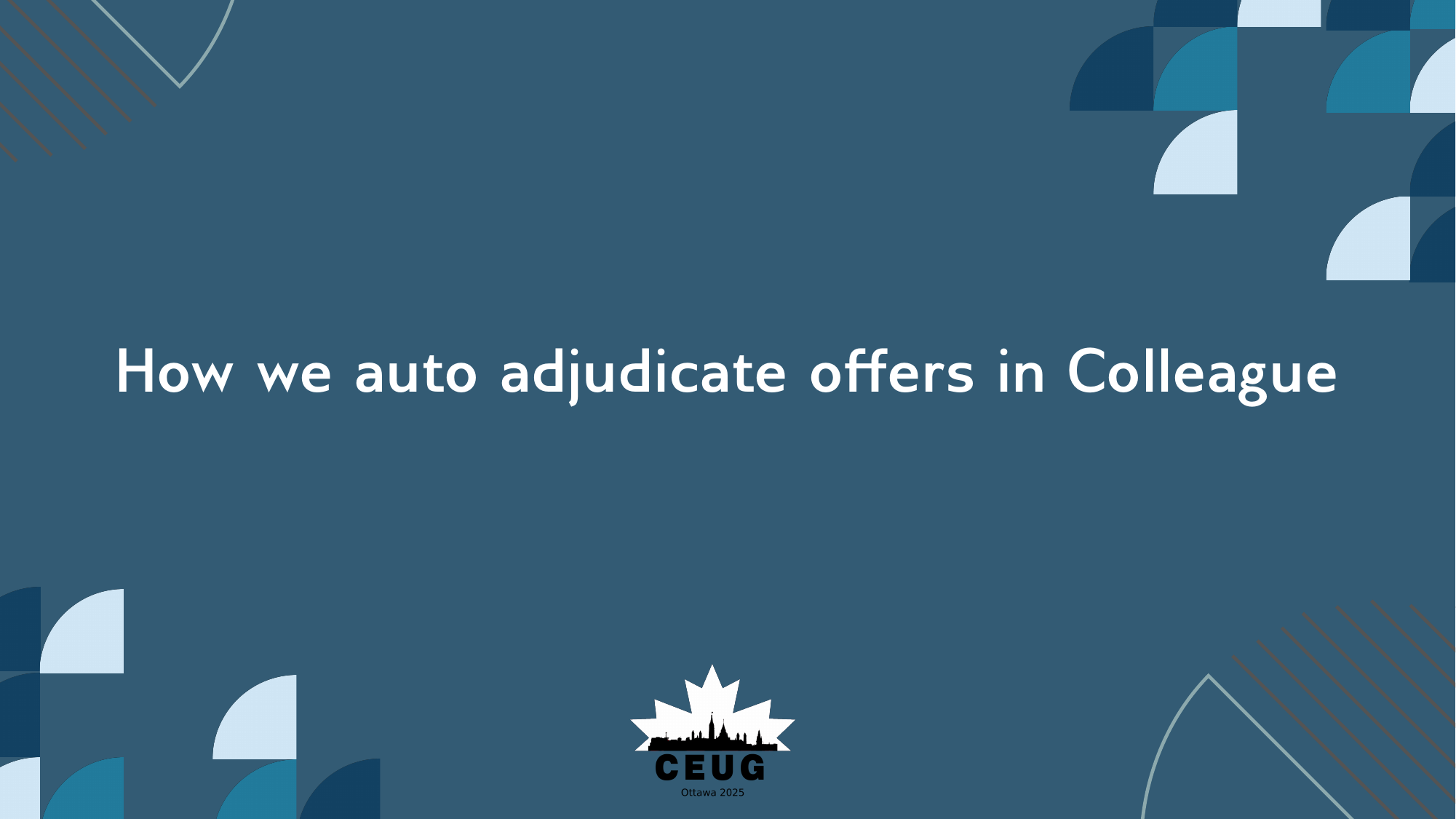

# How we auto adjudicate offers in Colleague